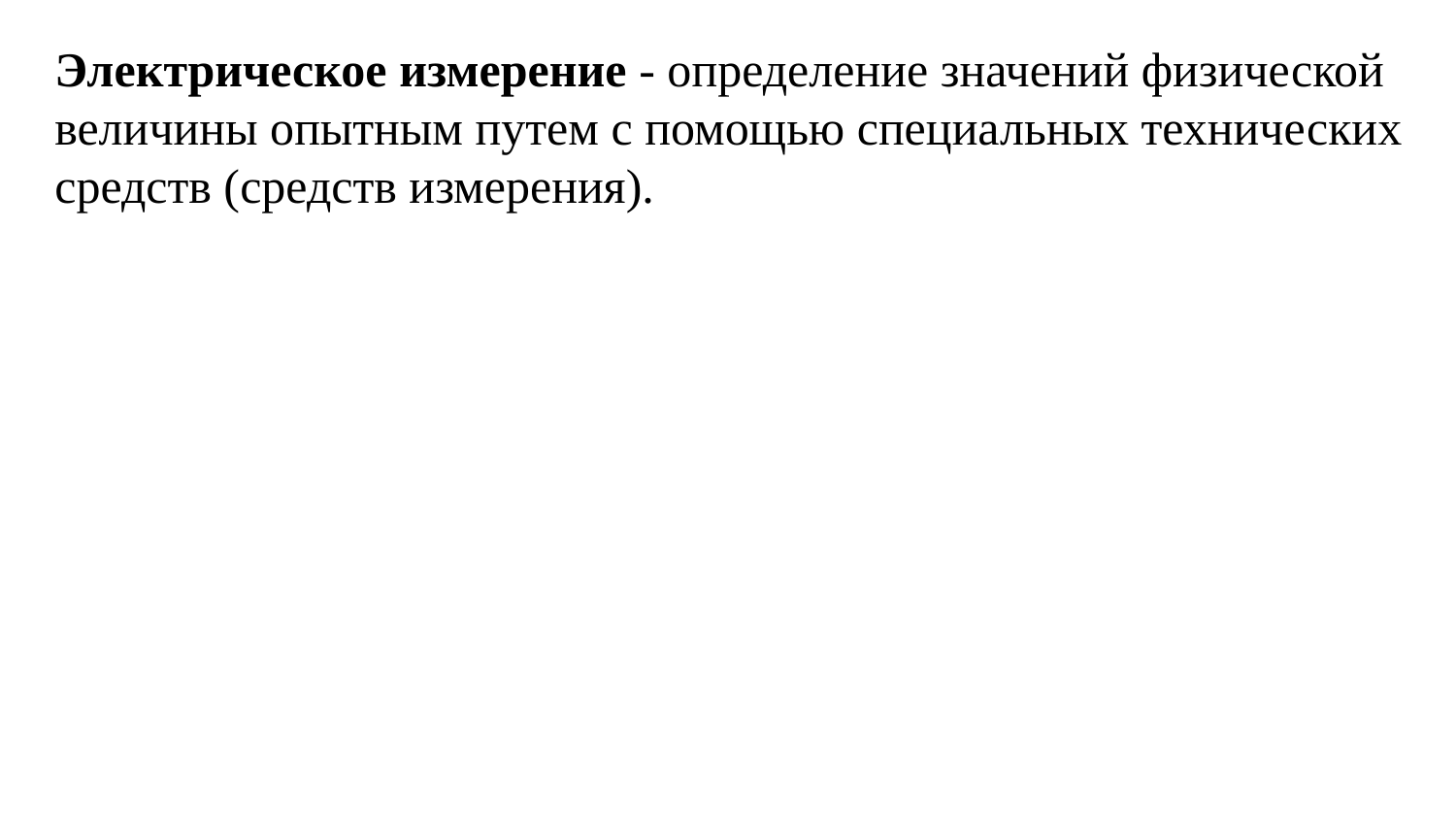

Электрическое измерение - определение значений физической величины опытным путем с помощью специальных технических средств (средств измерения).